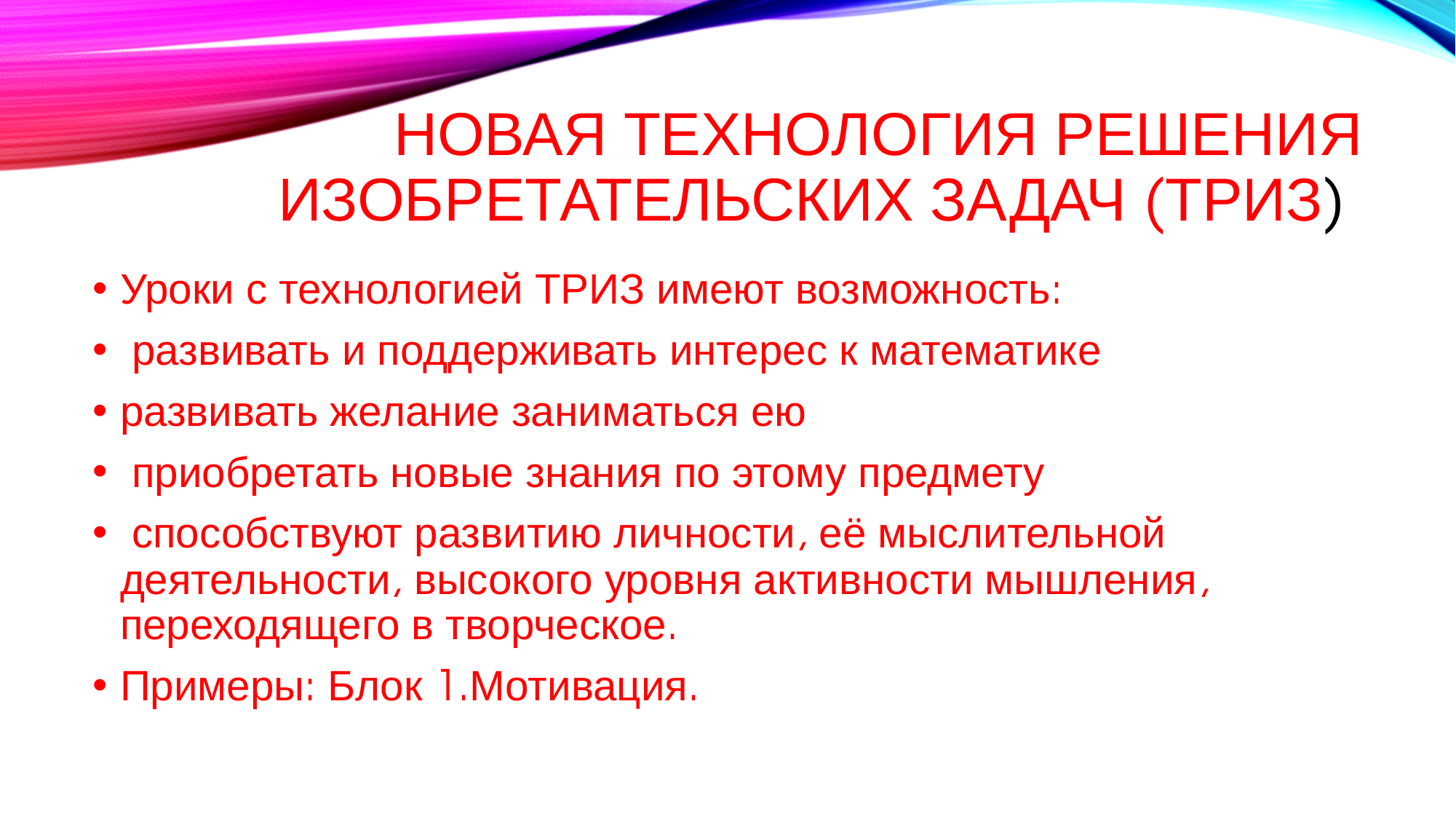

# НОВАЯ ТЕХНОЛОГИЯ РЕШЕНИЯ ИЗОБРЕТАТЕЛЬСКИХ ЗАДАЧ (ТРИЗ)
Уроки с технологией ТРИЗ имеют возможность:
 развивать и поддерживать интерес к математике
развивать желание заниматься ею
 приобретать новые знания по этому предмету
 способствуют развитию личности, её мыслительной деятельности, высокого уровня активности мышления, переходящего в творческое.
Примеры: Блок 1.Мотивация.